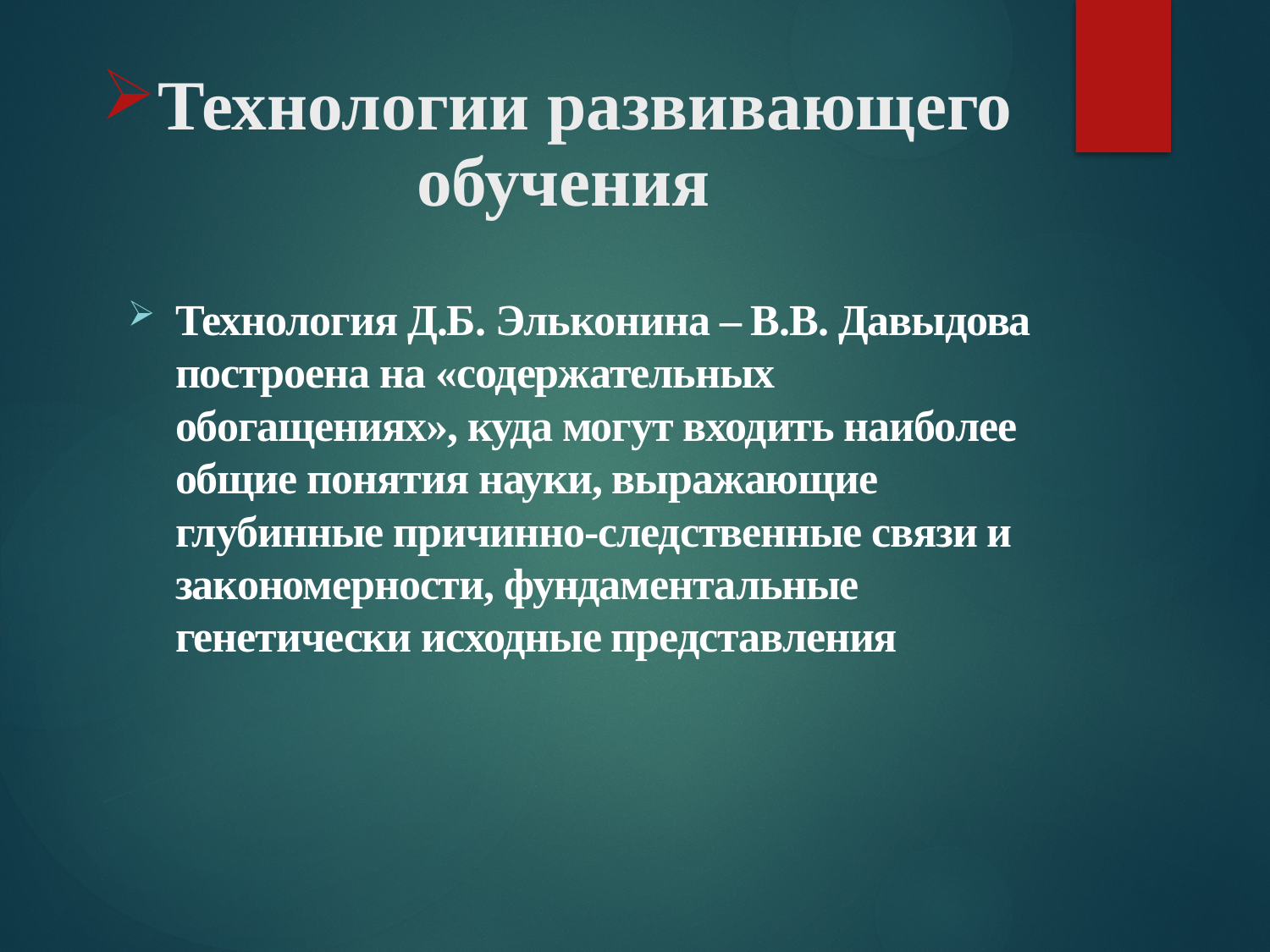

# Технологии развивающего обучения
Технология Д.Б. Эльконина – В.В. Давыдова построена на «содержательных обогащениях», куда могут входить наиболее общие понятия науки, выражающие глубинные причинно-следственные связи и закономерности, фундаментальные генетически исходные представления